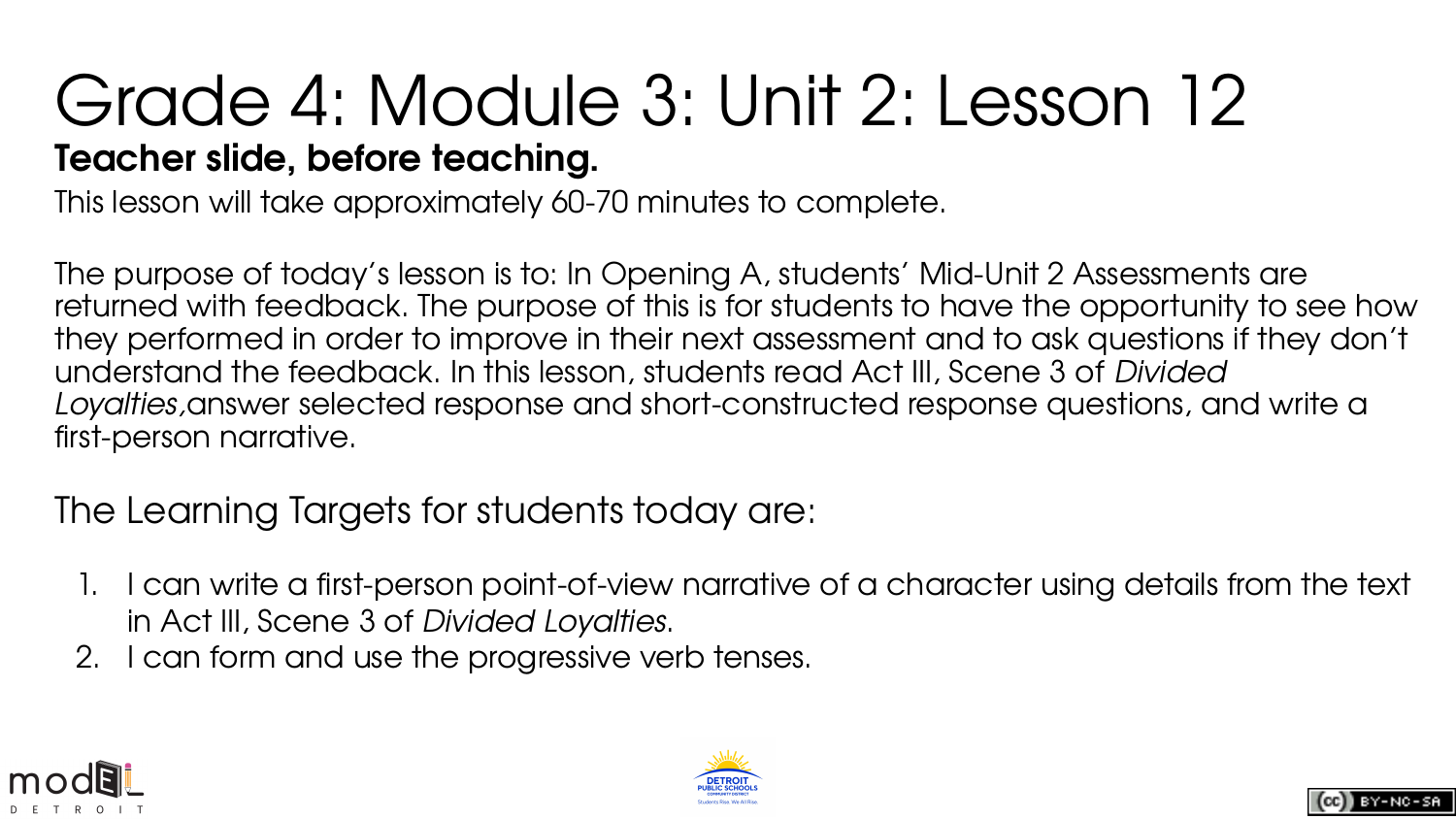

# Grade 4: Module 3: Unit 2: Lesson 12
Teacher slide, before teaching.
This lesson will take approximately 60-70 minutes to complete.

The purpose of today’s lesson is to: In Opening A, students’ Mid-Unit 2 Assessments are returned with feedback. The purpose of this is for students to have the opportunity to see how they performed in order to improve in their next assessment and to ask questions if they don’t understand the feedback. In this lesson, students read Act III, Scene 3 of Divided Loyalties,answer selected response and short-constructed response questions, and write a first-person narrative.

The Learning Targets for students today are:
I can write a first-person point-of-view narrative of a character using details from the text in Act III, Scene 3 of Divided Loyalties.
I can form and use the progressive verb tenses.